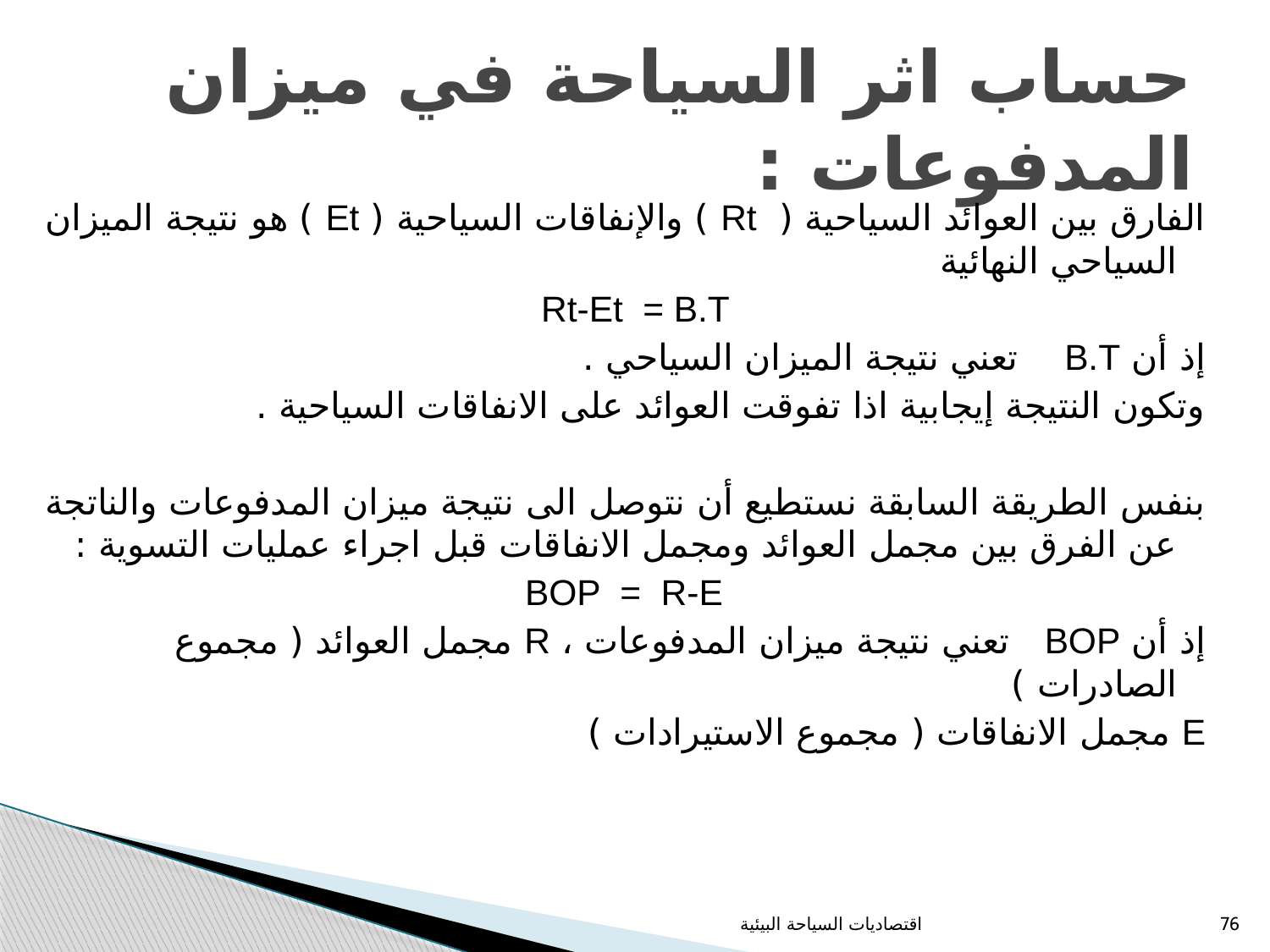

# حساب اثر السياحة في ميزان المدفوعات :
الفارق بين العوائد السياحية (  Rt ) والإنفاقات السياحية ( Et ) هو نتيجة الميزان السياحي النهائية
  Rt-Et  = B.T
إذ أن B.T    تعني نتيجة الميزان السياحي .
وتكون النتيجة إيجابية اذا تفوقت العوائد على الانفاقات السياحية .

بنفس الطريقة السابقة نستطيع أن نتوصل الى نتيجة ميزان المدفوعات والناتجة عن الفرق بين مجمل العوائد ومجمل الانفاقات قبل اجراء عمليات التسوية :
BOP  =  R-E
إذ أن BOP   تعني نتيجة ميزان المدفوعات ، R مجمل العوائد ( مجموع الصادرات )
E مجمل الانفاقات ( مجموع الاستيرادات )
اقتصاديات السياحة البيئية
76